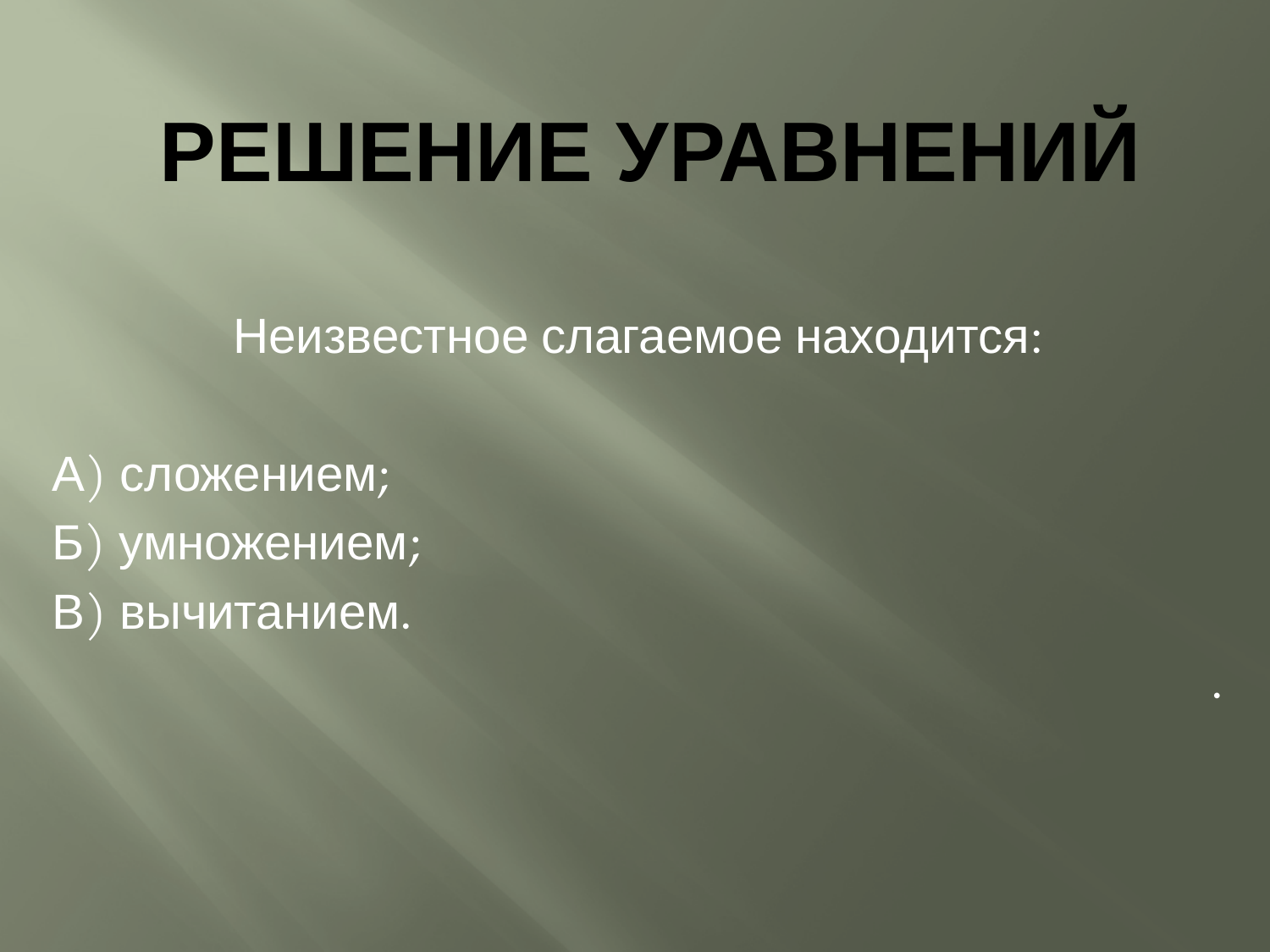

# Решение уравнений
Неизвестное слагаемое находится:

А) сложением;
Б) умножением;
В) вычитанием.
.